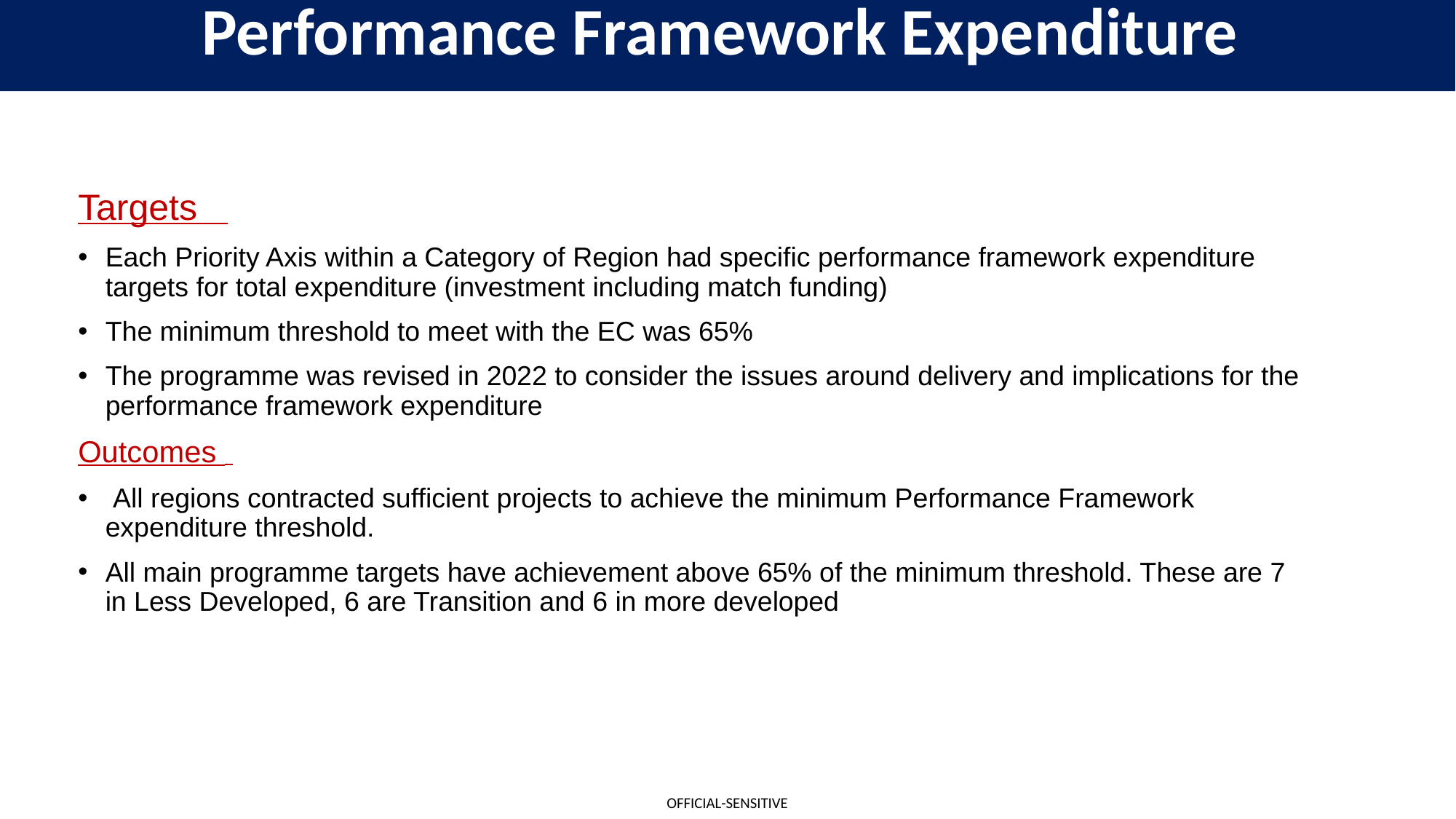

Performance Framework Expenditure

Targets
Each Priority Axis within a Category of Region had specific performance framework expenditure targets for total expenditure (investment including match funding)
The minimum threshold to meet with the EC was 65%
The programme was revised in 2022 to consider the issues around delivery and implications for the performance framework expenditure
Outcomes
 All regions contracted sufficient projects to achieve the minimum Performance Framework expenditure threshold.
All main programme targets have achievement above 65% of the minimum threshold. These are 7 in Less Developed, 6 are Transition and 6 in more developed